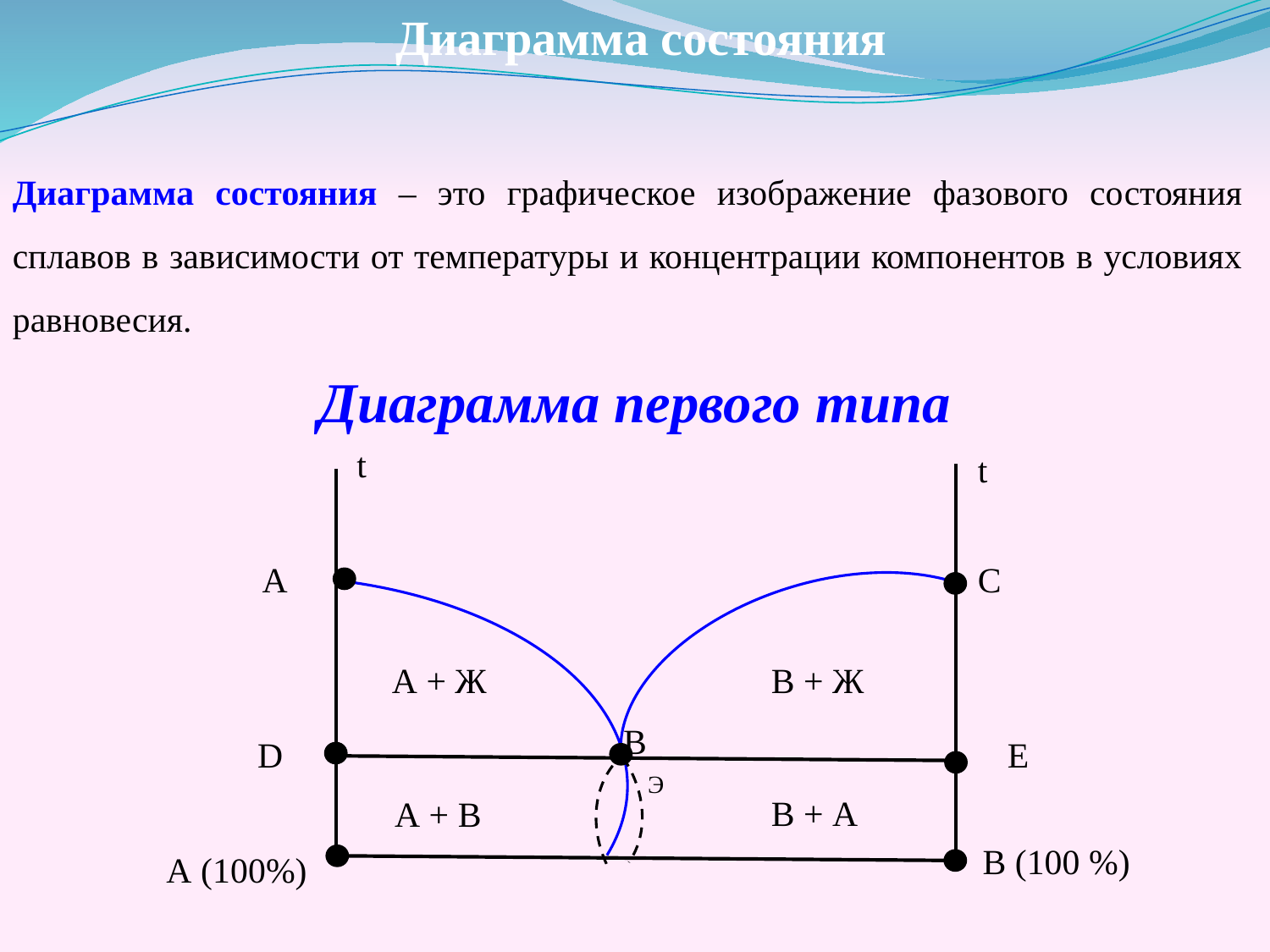

Диаграмма состояния
Диаграмма состояния – это графическое изображение фазового состояния сплавов в зависимости от температуры и концентрации компонентов в условиях равновесия.
Диаграмма первого типа
t
t
А
С

А + Ж
В + Ж
В

Е
D

Э
В + А
А + В
В (100 %)
А (100%)